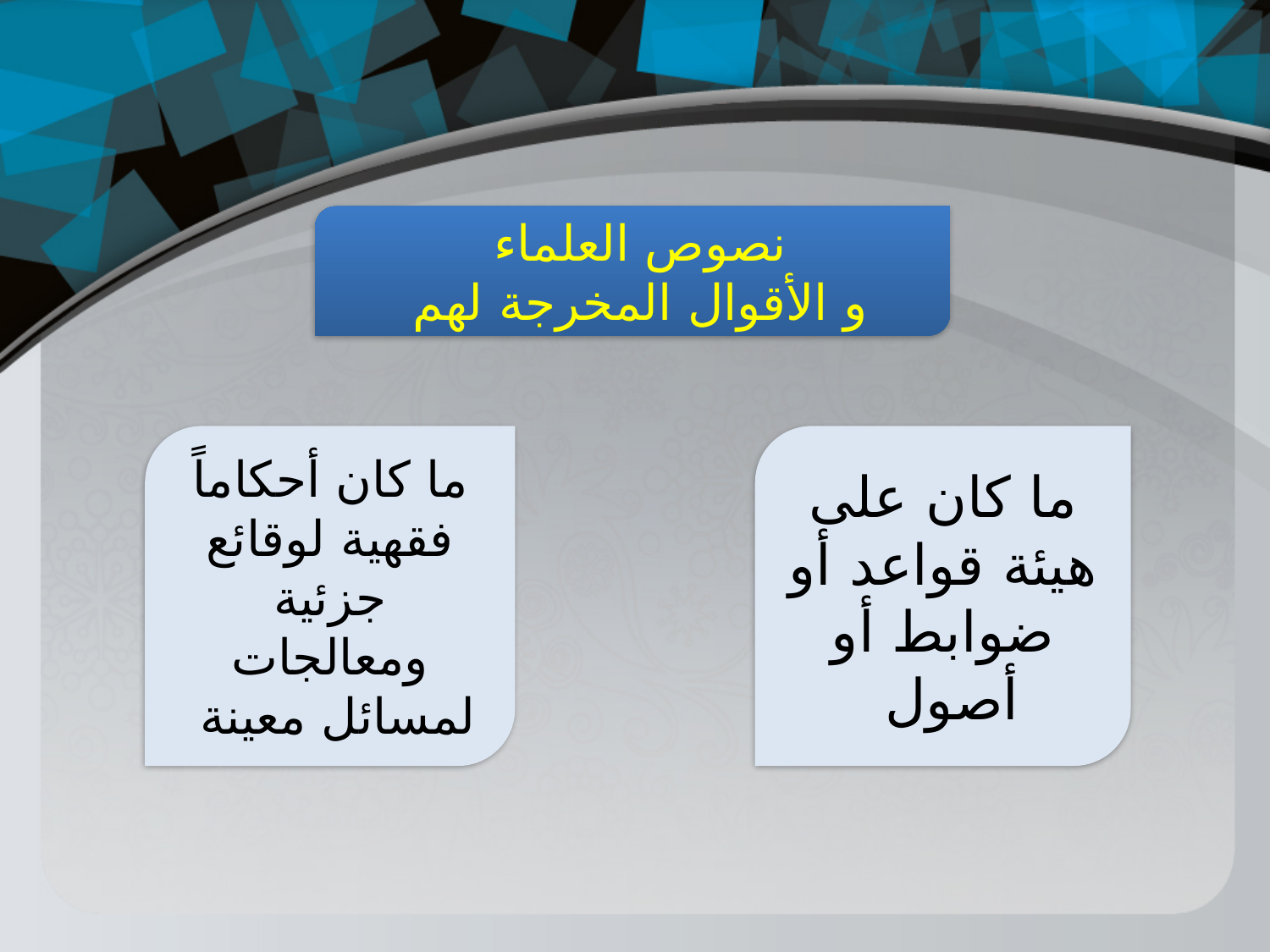

نصوص العلماء
و الأقوال المخرجة لهم
ما كان أحكاماً فقهية لوقائع جزئية ومعالجات لمسائل معينة
ما كان على هيئة قواعد أو ضوابط أو أصول